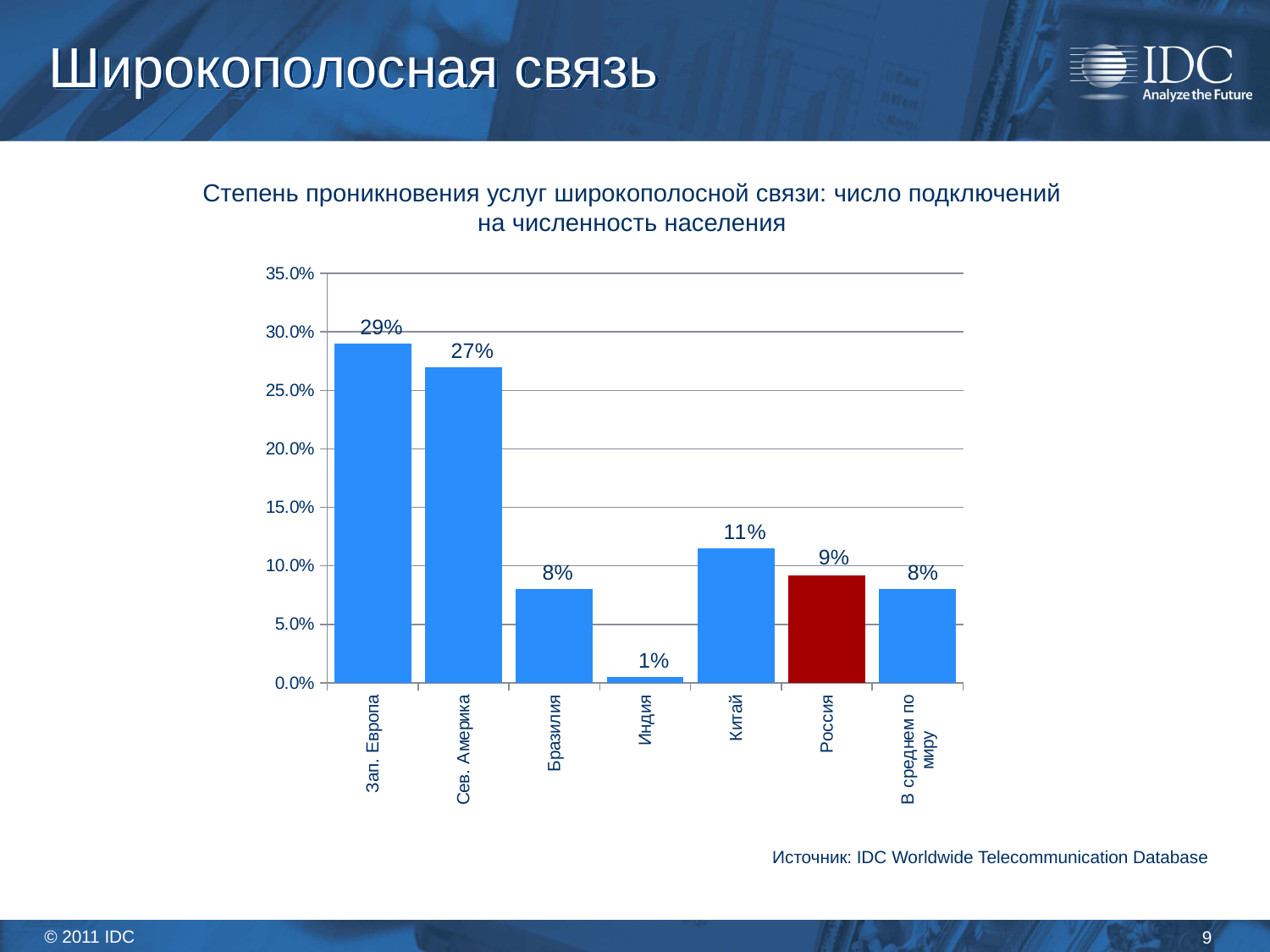

# Широкополосная связь
Степень проникновения услуг широкополосной связи: число подключений на численность населения

### Chart

| Category | Column1 | Column1 |
|---|---|---|
| Зап. Европа | 0.29000000000000026 | 0.29000000000000026 |
| Сев. Америка | 0.27 | 0.27 |
| Бразилия | 0.08000000000000004 | 0.08000000000000004 |
| Индия | 0.005236121668491441 | 0.005236121668491441 |
| Китай | 0.11498176955517132 | 0.11498176955517132 |
| Россия | 0.09200000000000003 | 0.09200000000000003 |
| В среднем по миру | 0.08000000000000004 | 0.08000000000000004 |
Источник: IDC Worldwide Telecommunication Database